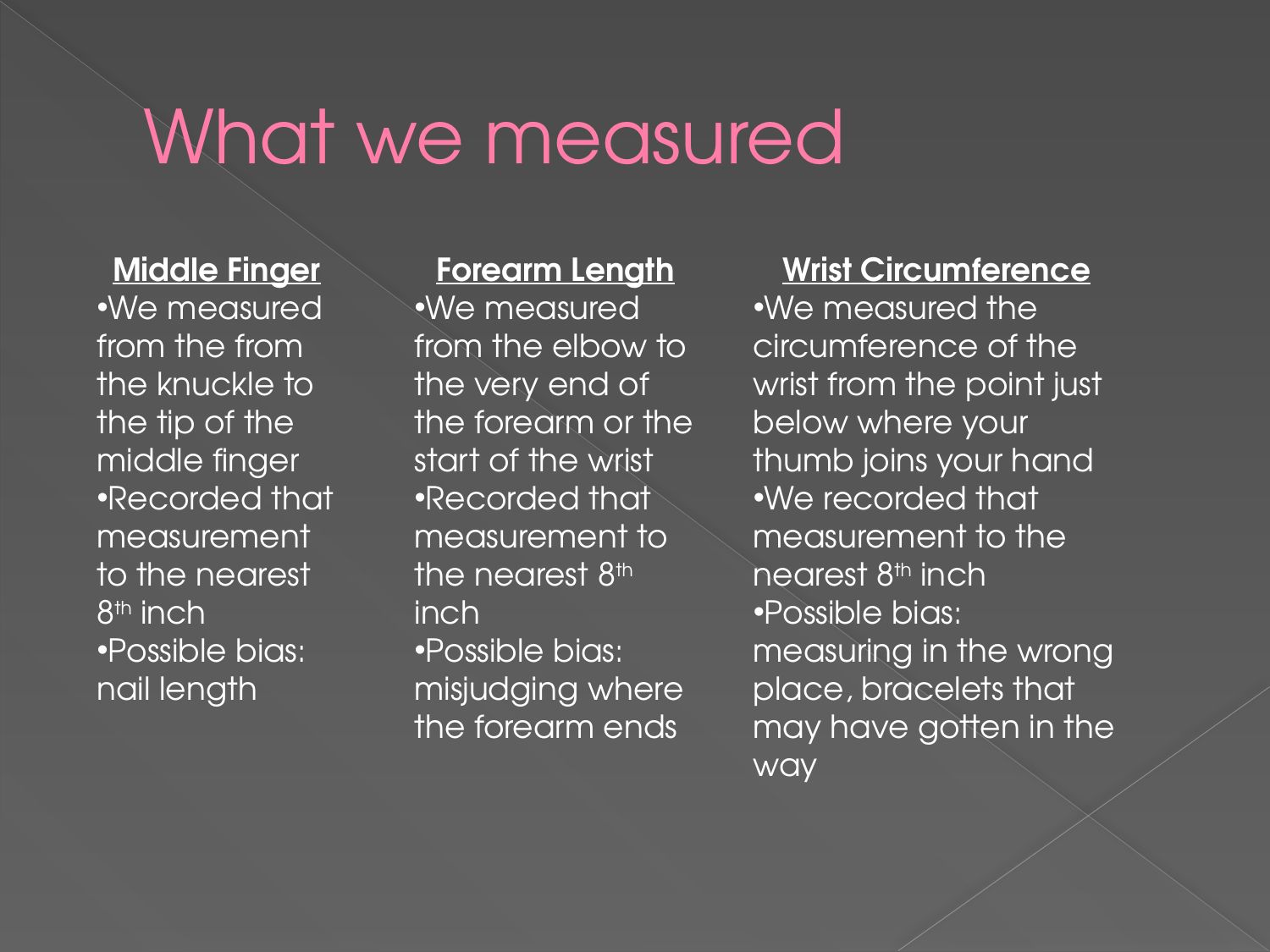

# What we measured
Middle Finger
We measured from the from the knuckle to the tip of the middle finger
Recorded that measurement to the nearest 8th inch
Possible bias: nail length
Forearm Length
We measured from the elbow to the very end of the forearm or the start of the wrist
Recorded that measurement to the nearest 8th inch
Possible bias: misjudging where the forearm ends
Wrist Circumference
We measured the circumference of the wrist from the point just below where your thumb joins your hand
We recorded that measurement to the nearest 8th inch
Possible bias: measuring in the wrong place, bracelets that may have gotten in the way